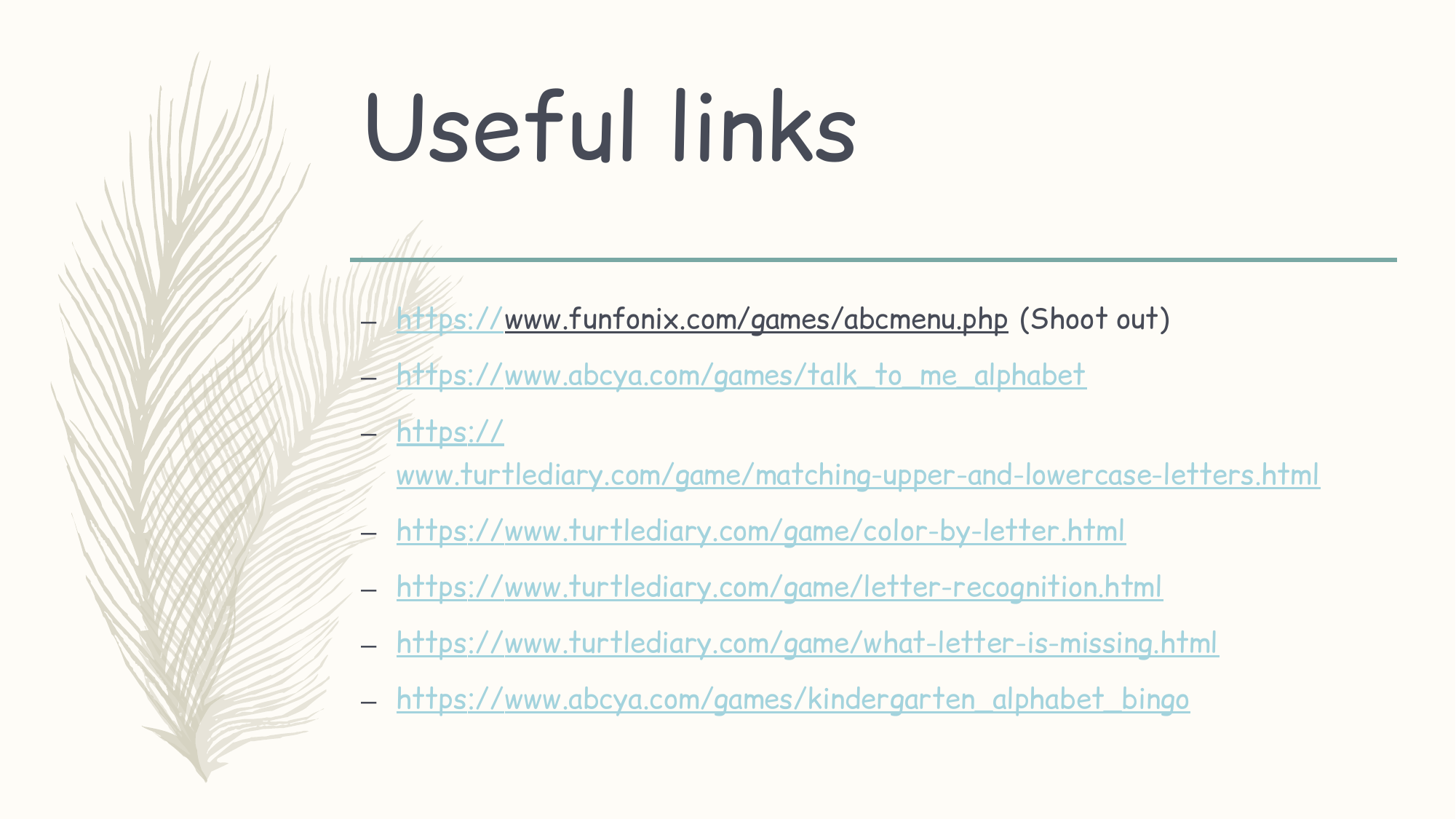

# Useful links
https://www.funfonix.com/games/abcmenu.php (Shoot out)
https://www.abcya.com/games/talk_to_me_alphabet
https://www.turtlediary.com/game/matching-upper-and-lowercase-letters.html
https://www.turtlediary.com/game/color-by-letter.html
https://www.turtlediary.com/game/letter-recognition.html
https://www.turtlediary.com/game/what-letter-is-missing.html
https://www.abcya.com/games/kindergarten_alphabet_bingo